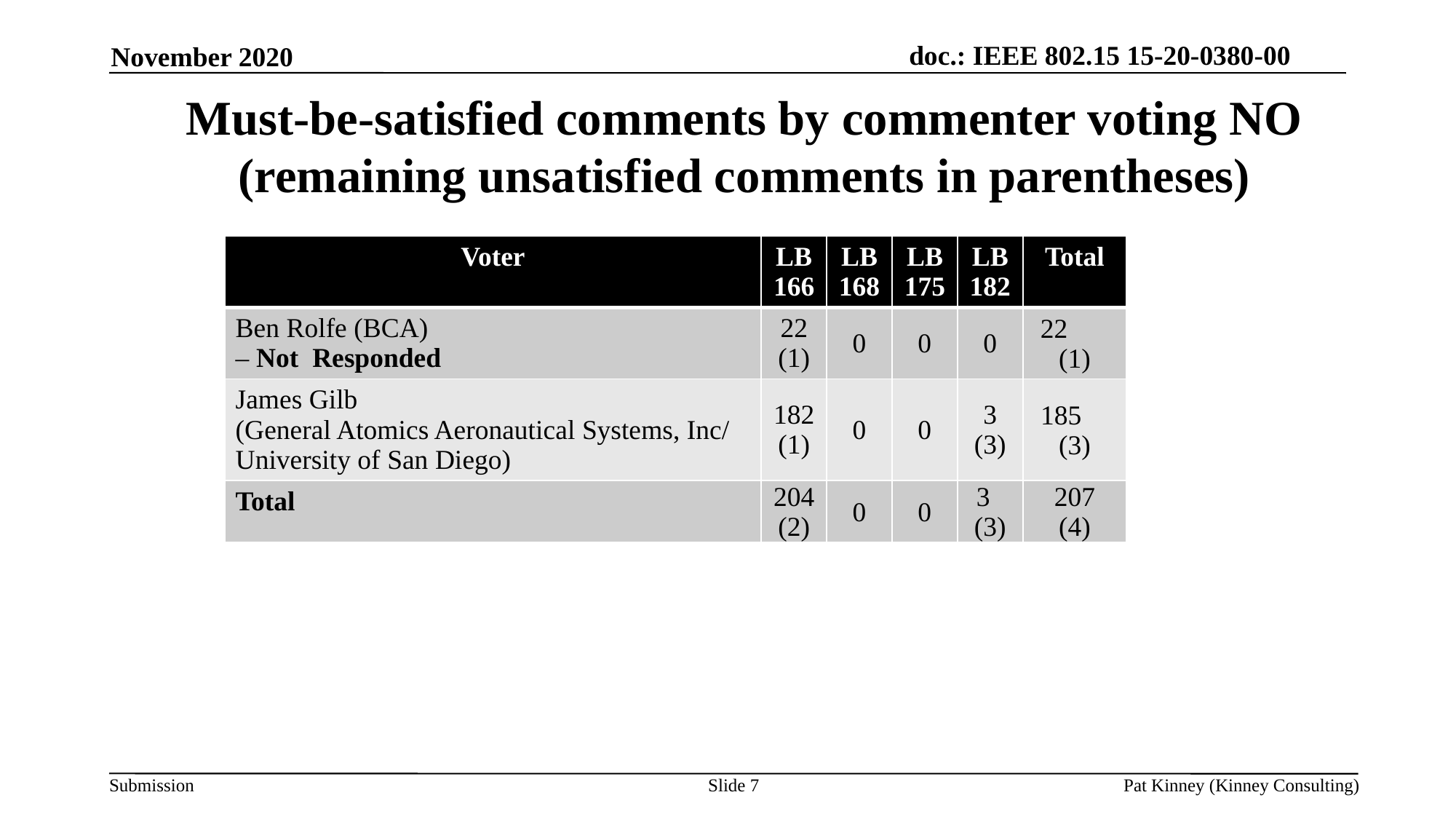

November 2020
# Must-be-satisfied comments by commenter voting NO (remaining unsatisfied comments in parentheses)
| Voter | LB166 | LB168 | LB175 | LB182 | Total |
| --- | --- | --- | --- | --- | --- |
| Ben Rolfe (BCA) – Not Responded | 22 (1) | 0 | 0 | 0 | 22 (1) |
| James Gilb (General Atomics Aeronautical Systems, Inc/ University of San Diego) | 182 (1) | 0 | 0 | 3 (3) | 185 (3) |
| Total | 204 (2) | 0 | 0 | 3 (3) | 207 (4) |
Slide 7
Pat Kinney (Kinney Consulting)